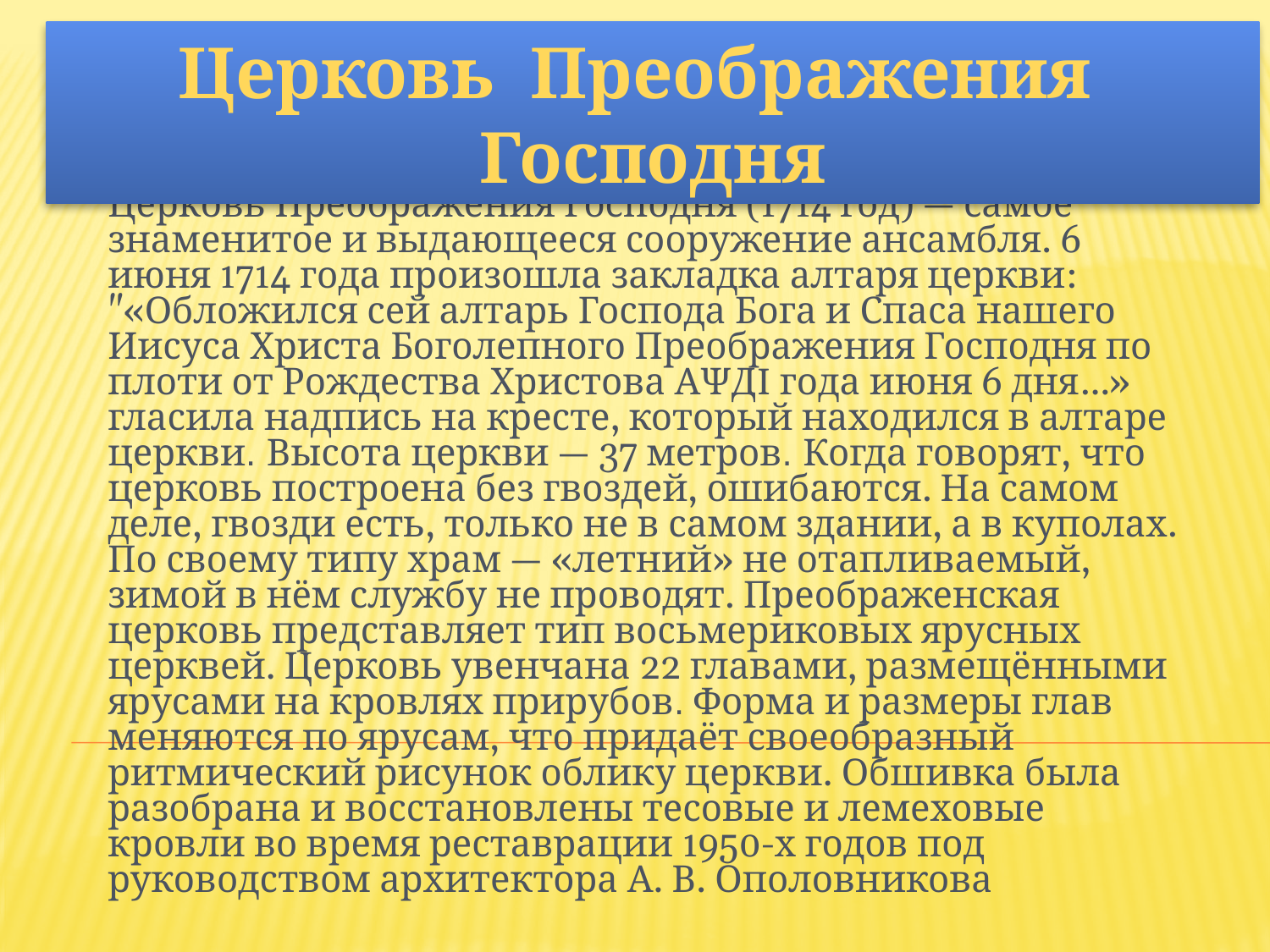

Церковь  Преображения   Господня
Церковь Преображения Господня (1714 год) — самое знаменитое и выдающееся сооружение ансамбля. 6 июня 1714 года произошла закладка алтаря церкви: "«Обложился сей алтарь Господа Бога и Спаса нашего Иисуса Христа Боголепного Преображения Господня по плоти от Рождества Христова АΨДI года июня 6 дня…» гласила надпись на кресте, который находился в алтаре церкви. Высота церкви — 37 метров. Когда говорят, что церковь построена без гвоздей, ошибаются. На самом деле, гвозди есть, только не в самом здании, а в куполах. По своему типу храм — «летний» не отапливаемый, зимой в нём службу не проводят. Преображенская церковь представляет тип восьмериковых ярусных церквей. Церковь увенчана 22 главами, размещёнными ярусами на кровлях прирубов. Форма и размеры глав меняются по ярусам, что придаёт своеобразный ритмический рисунок облику церкви. Обшивка была разобрана и восстановлены тесовые и лемеховые кровли во время реставрации 1950-х годов под руководством архитектора А. В. Ополовникова